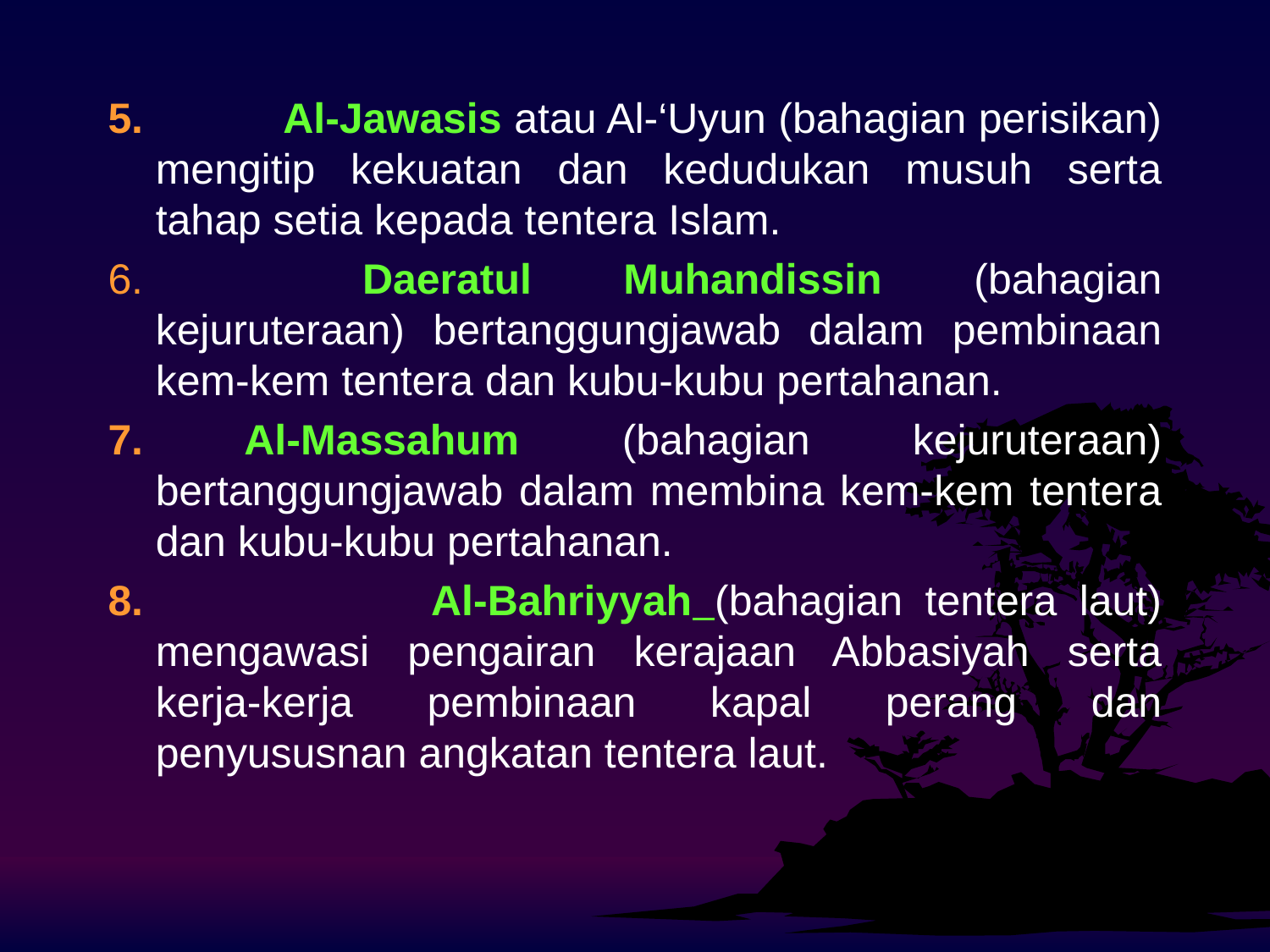

5. 		Al-Jawasis atau Al-‘Uyun (bahagian perisikan) mengitip kekuatan dan kedudukan musuh serta tahap setia kepada tentera Islam.
6. 		Daeratul Muhandissin (bahagian kejuruteraan) bertanggungjawab dalam pembinaan kem-kem tentera dan kubu-kubu pertahanan.
7. Al-Massahum (bahagian kejuruteraan) bertanggungjawab dalam membina kem-kem tentera dan kubu-kubu pertahanan.
8.  		Al-Bahriyyah (bahagian tentera laut) mengawasi pengairan kerajaan Abbasiyah serta kerja-kerja pembinaan kapal perang dan penyususnan angkatan tentera laut.